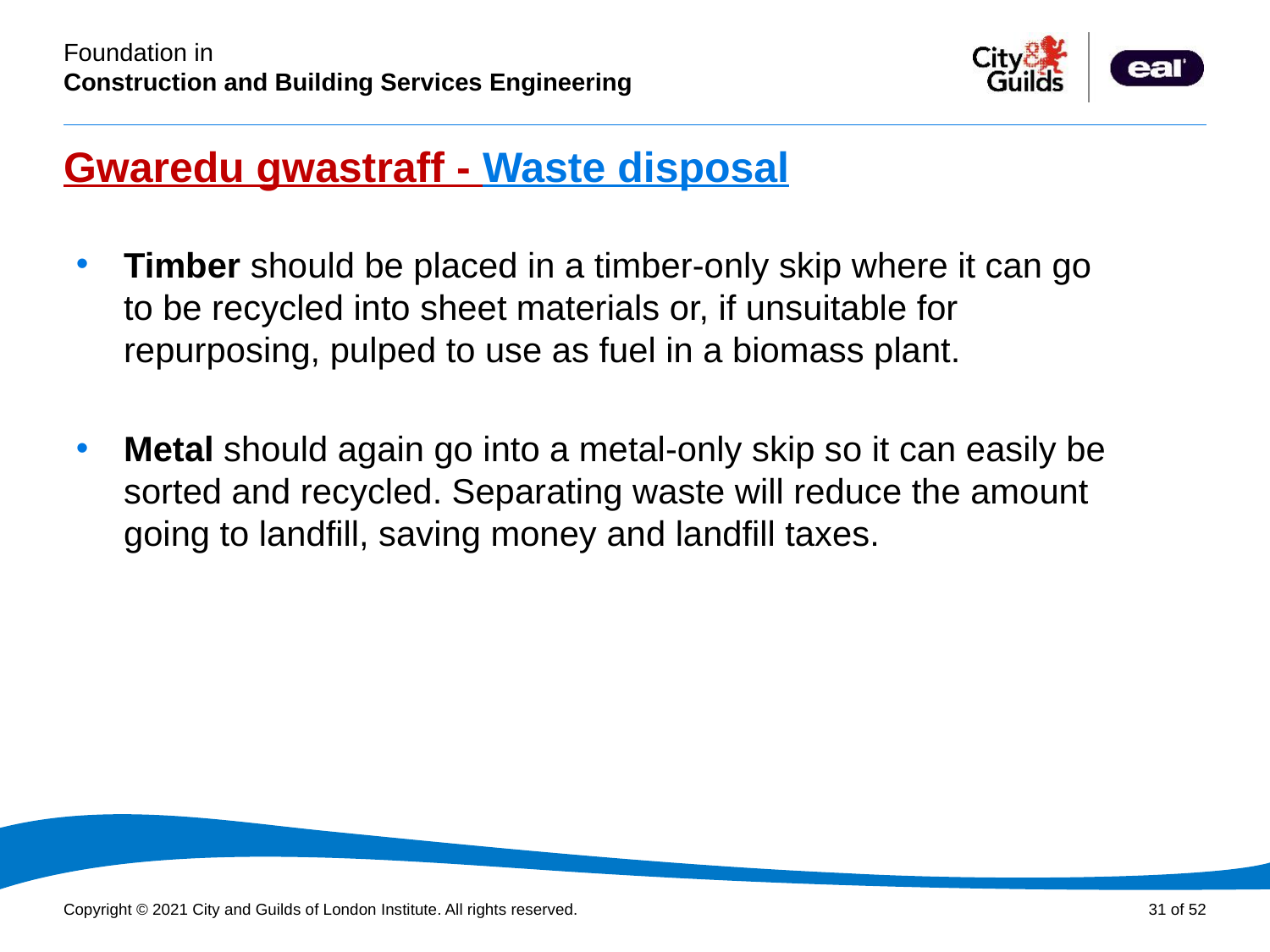

# Gwaredu gwastraff - Waste disposal
Timber should be placed in a timber-only skip where it can go to be recycled into sheet materials or, if unsuitable for repurposing, pulped to use as fuel in a biomass plant.
Metal should again go into a metal-only skip so it can easily be sorted and recycled. Separating waste will reduce the amount going to landfill, saving money and landfill taxes.